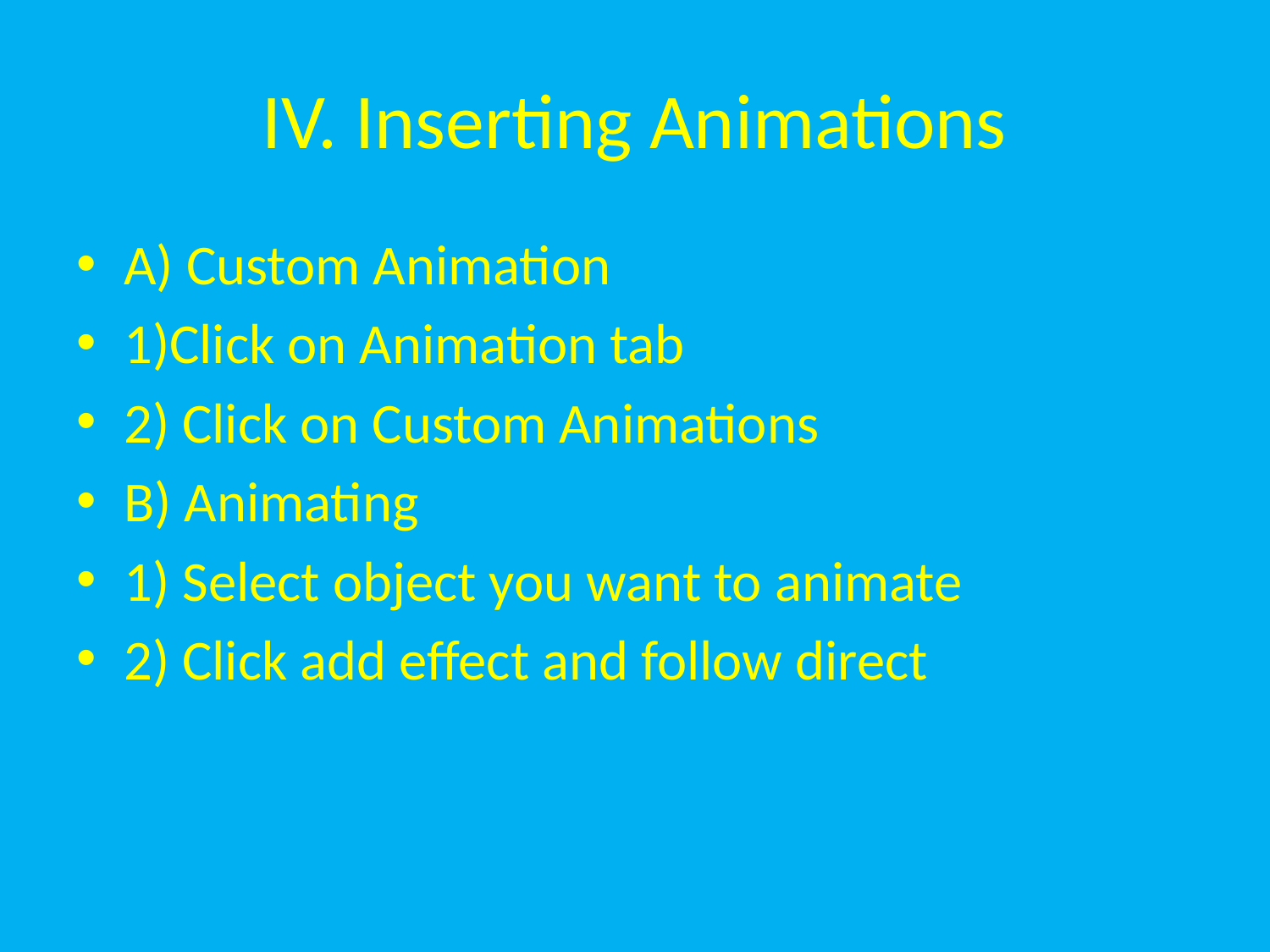

# IV. Inserting Animations
A) Custom Animation
1)Click on Animation tab
2) Click on Custom Animations
B) Animating
1) Select object you want to animate
2) Click add effect and follow direct